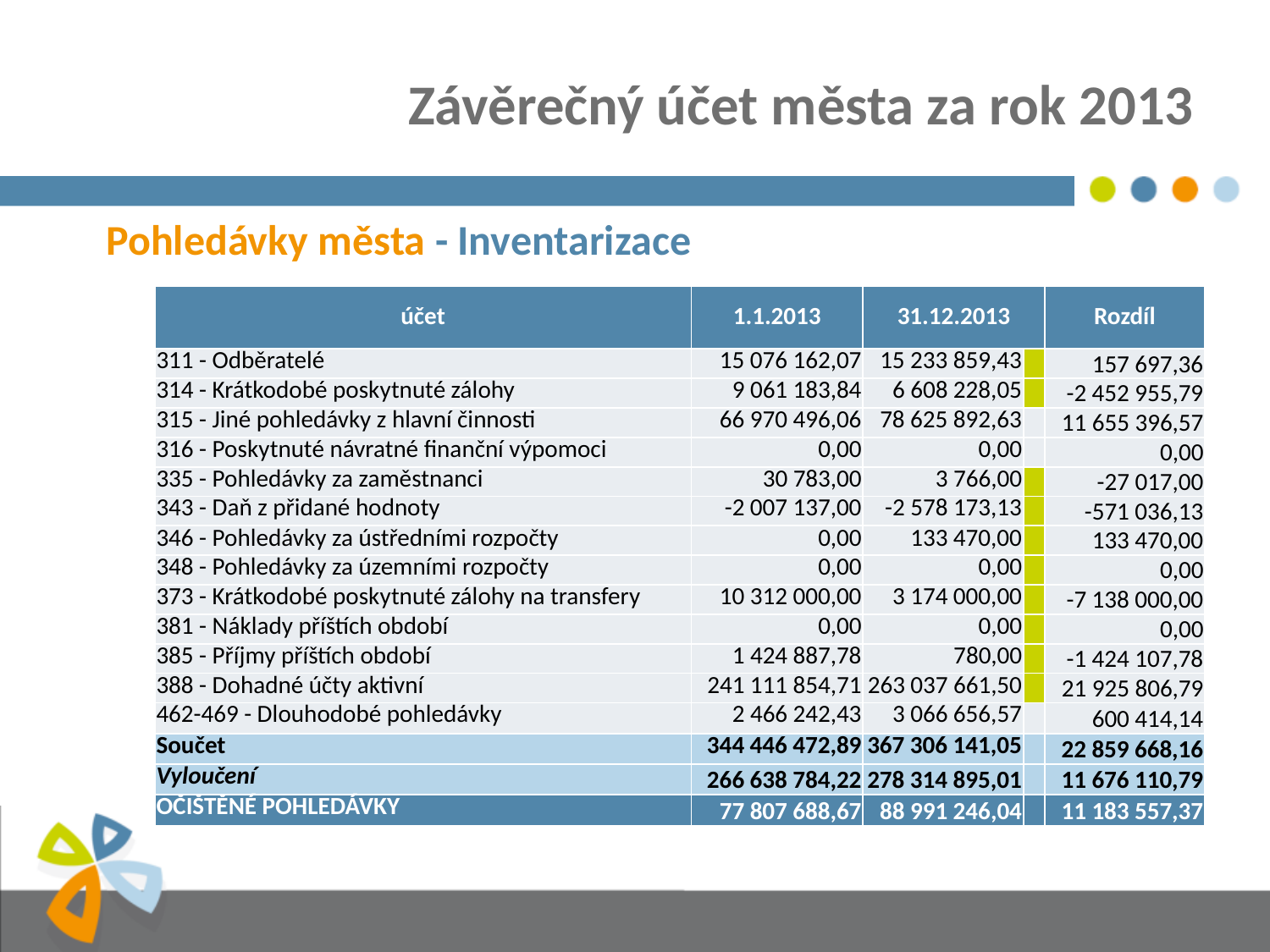

# Závěrečný účet města za rok 2013
Pohledávky města - Inventarizace
| účet | 1.1.2013 | 31.12.2013 |  | Rozdíl |
| --- | --- | --- | --- | --- |
| 311 - Odběratelé | 15 076 162,07 | 15 233 859,43 |  | 157 697,36 |
| 314 - Krátkodobé poskytnuté zálohy | 9 061 183,84 | 6 608 228,05 |  | -2 452 955,79 |
| 315 - Jiné pohledávky z hlavní činnosti | 66 970 496,06 | 78 625 892,63 |  | 11 655 396,57 |
| 316 - Poskytnuté návratné finanční výpomoci | 0,00 | 0,00 |  | 0,00 |
| 335 - Pohledávky za zaměstnanci | 30 783,00 | 3 766,00 |  | -27 017,00 |
| 343 - Daň z přidané hodnoty | -2 007 137,00 | -2 578 173,13 |  | -571 036,13 |
| 346 - Pohledávky za ústředními rozpočty | 0,00 | 133 470,00 |  | 133 470,00 |
| 348 - Pohledávky za územními rozpočty | 0,00 | 0,00 |  | 0,00 |
| 373 - Krátkodobé poskytnuté zálohy na transfery | 10 312 000,00 | 3 174 000,00 |  | -7 138 000,00 |
| 381 - Náklady příštích období | 0,00 | 0,00 |  | 0,00 |
| 385 - Příjmy příštích období | 1 424 887,78 | 780,00 |  | -1 424 107,78 |
| 388 - Dohadné účty aktivní | 241 111 854,71 | 263 037 661,50 |  | 21 925 806,79 |
| 462-469 - Dlouhodobé pohledávky | 2 466 242,43 | 3 066 656,57 |  | 600 414,14 |
| Součet | 344 446 472,89 | 367 306 141,05 |  | 22 859 668,16 |
| Vyloučení | 266 638 784,22 | 278 314 895,01 |  | 11 676 110,79 |
| OČIŠTĚNÉ POHLEDÁVKY | 77 807 688,67 | 88 991 246,04 |  | 11 183 557,37 |